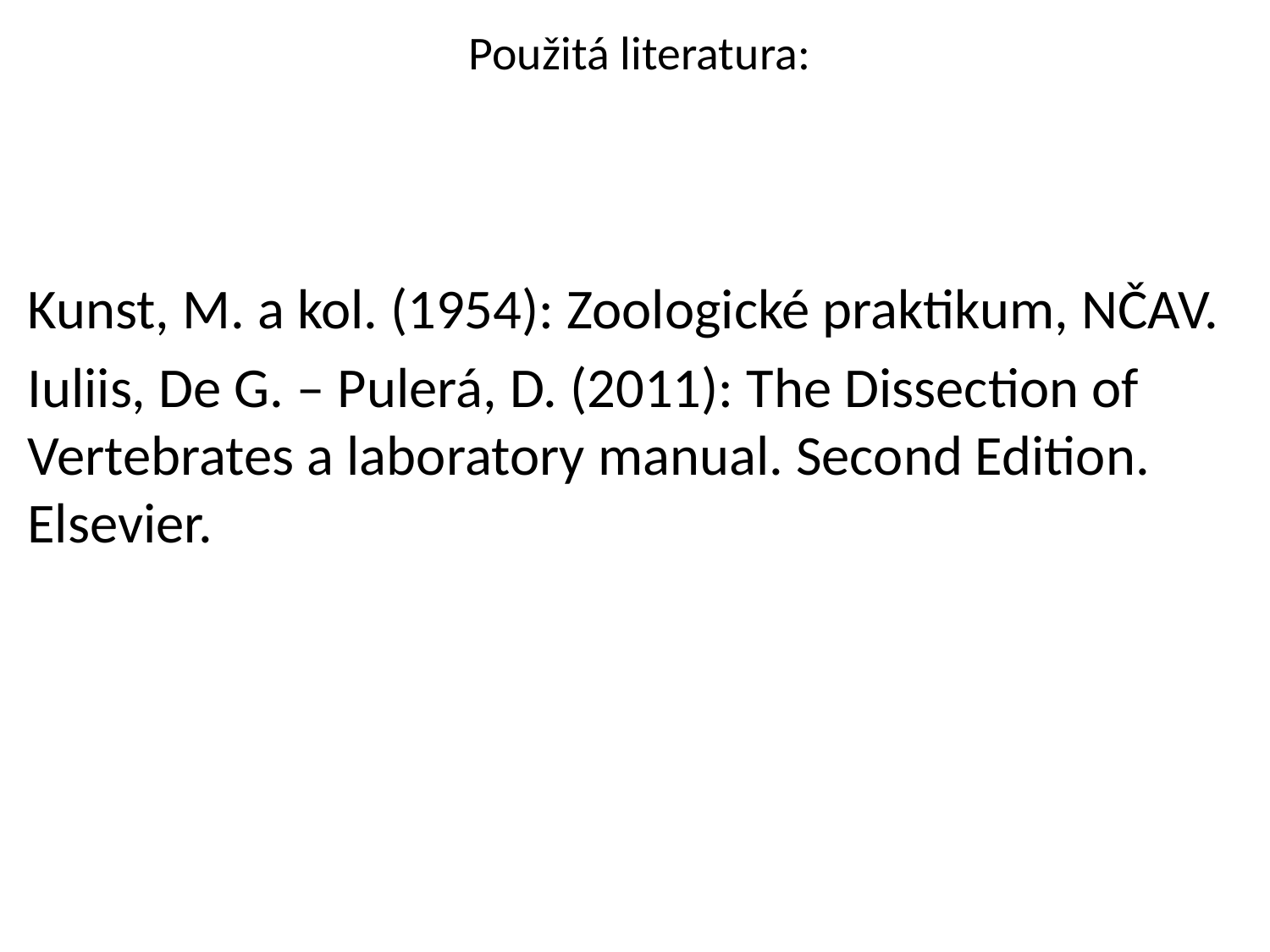

# Použitá literatura:
Kunst, M. a kol. (1954): Zoologické praktikum, NČAV.
Iuliis, De G. – Pulerá, D. (2011): The Dissection of Vertebrates a laboratory manual. Second Edition. Elsevier.